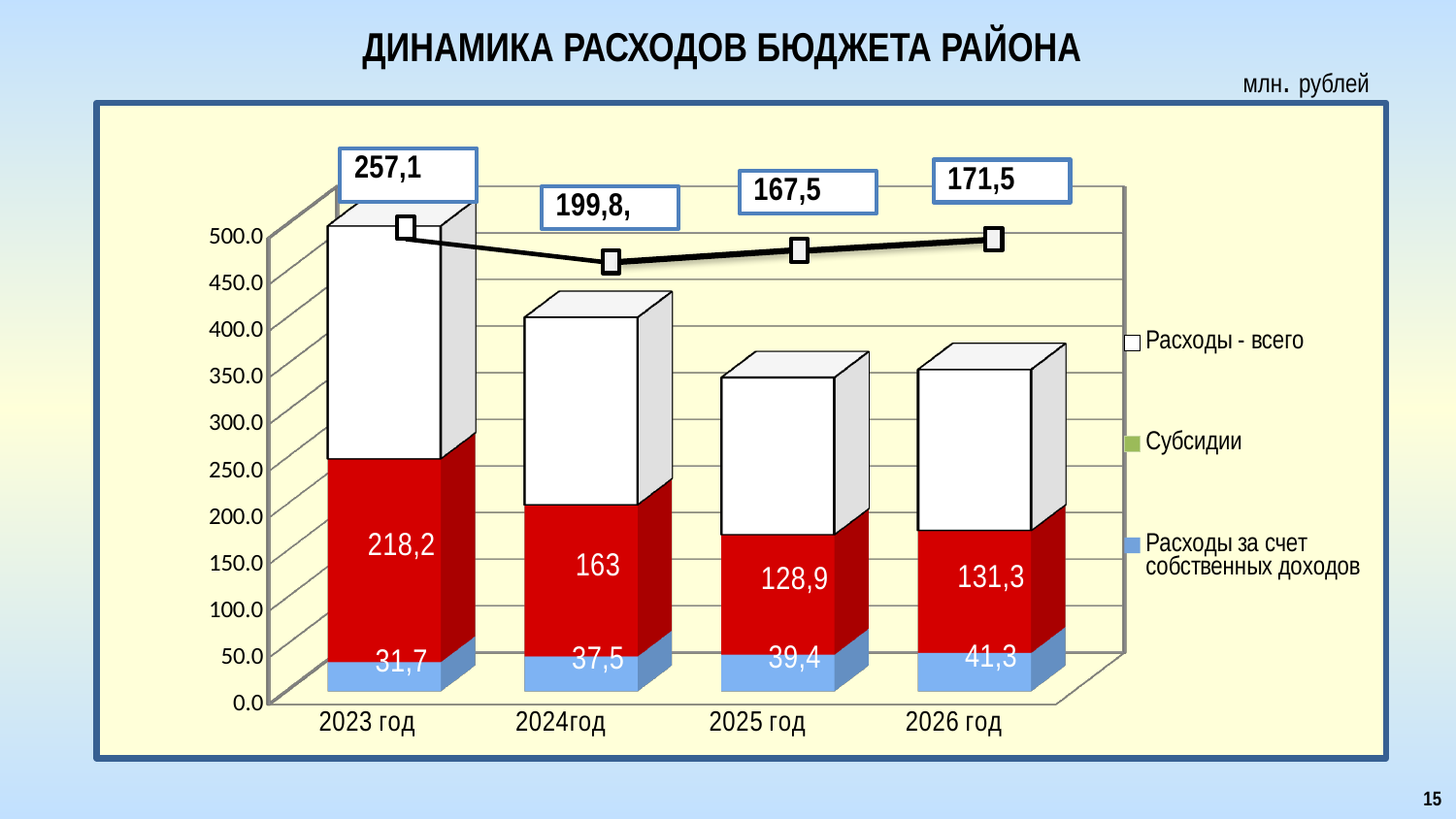

ДИНАМИКА РАСХОДОВ БЮДЖЕТА РАЙОНА

млн. рублей

[unsupported chart]

15